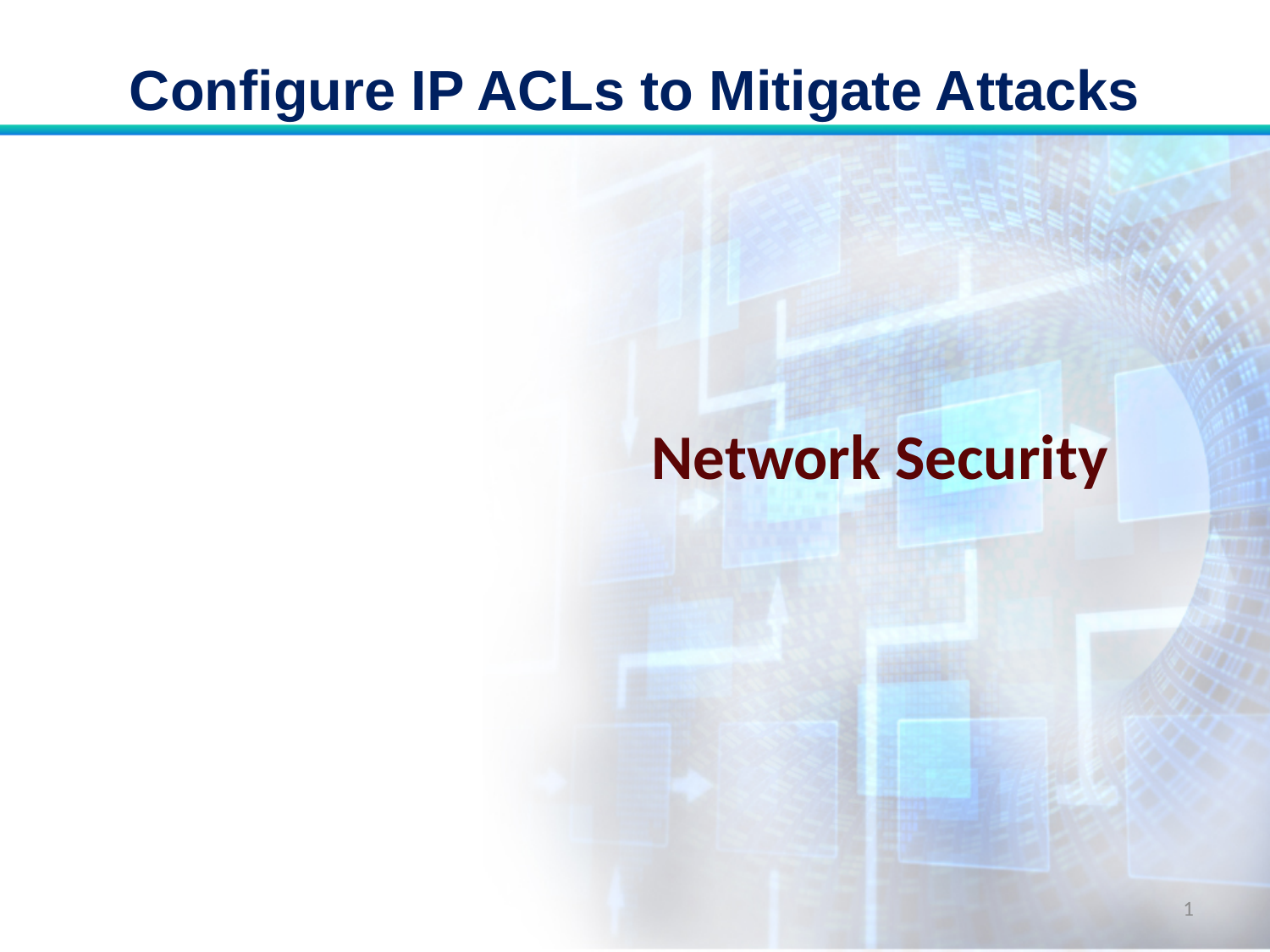

# Configure IP ACLs to Mitigate Attacks
Network Security
1